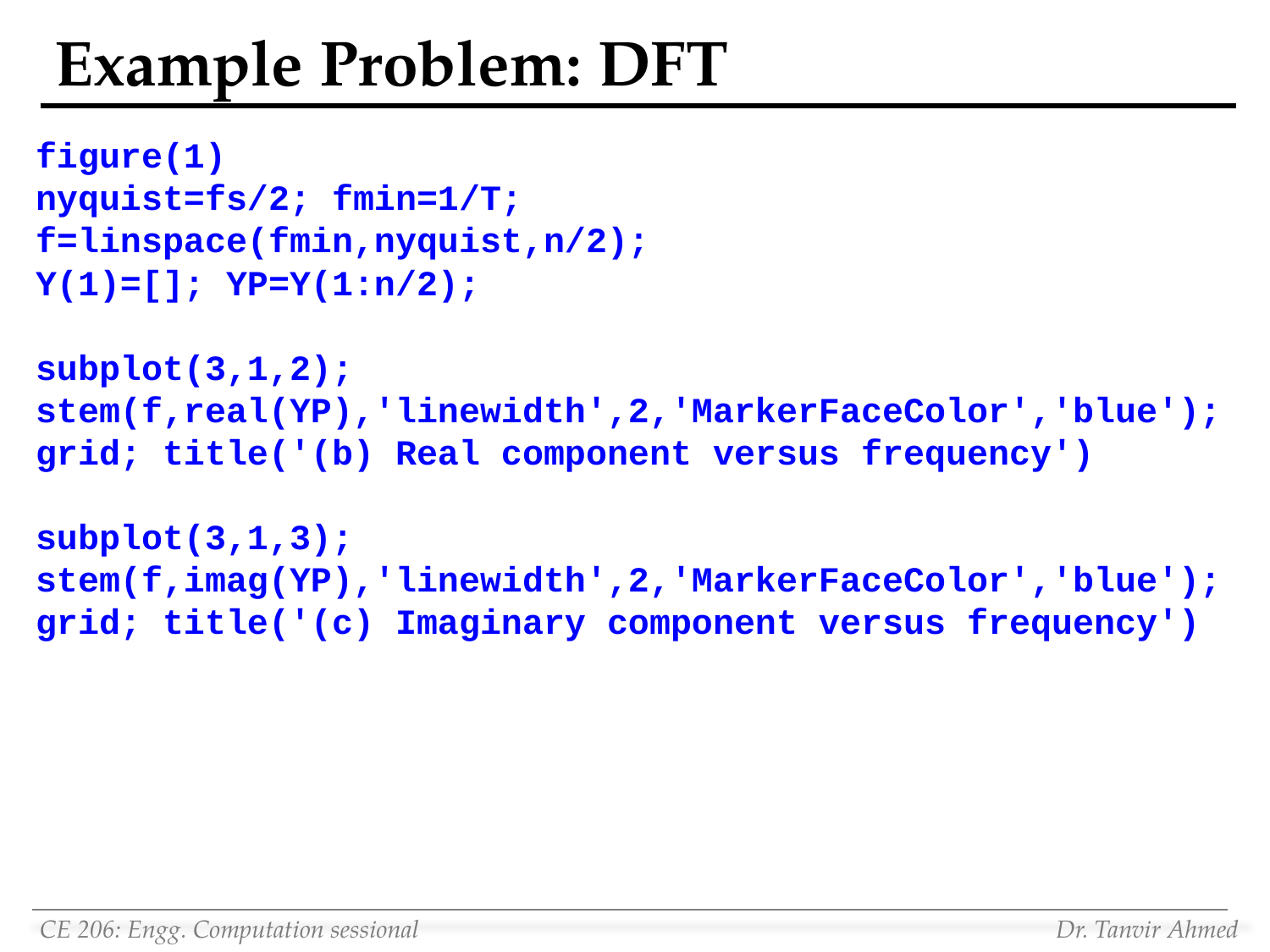

Example Problem: DFT
CE 206: Engg. Computation sessional						Dr. Tanvir Ahmed
figure(1)
nyquist=fs/2; fmin=1/T;
f=linspace(fmin,nyquist,n/2);
Y(1)=[]; YP=Y(1:n/2);

subplot(3,1,2);
stem(f,real(YP),'linewidth',2,'MarkerFaceColor','blue');
grid; title('(b) Real component versus frequency')

subplot(3,1,3);
stem(f,imag(YP),'linewidth',2,'MarkerFaceColor','blue');
grid; title('(c) Imaginary component versus frequency')